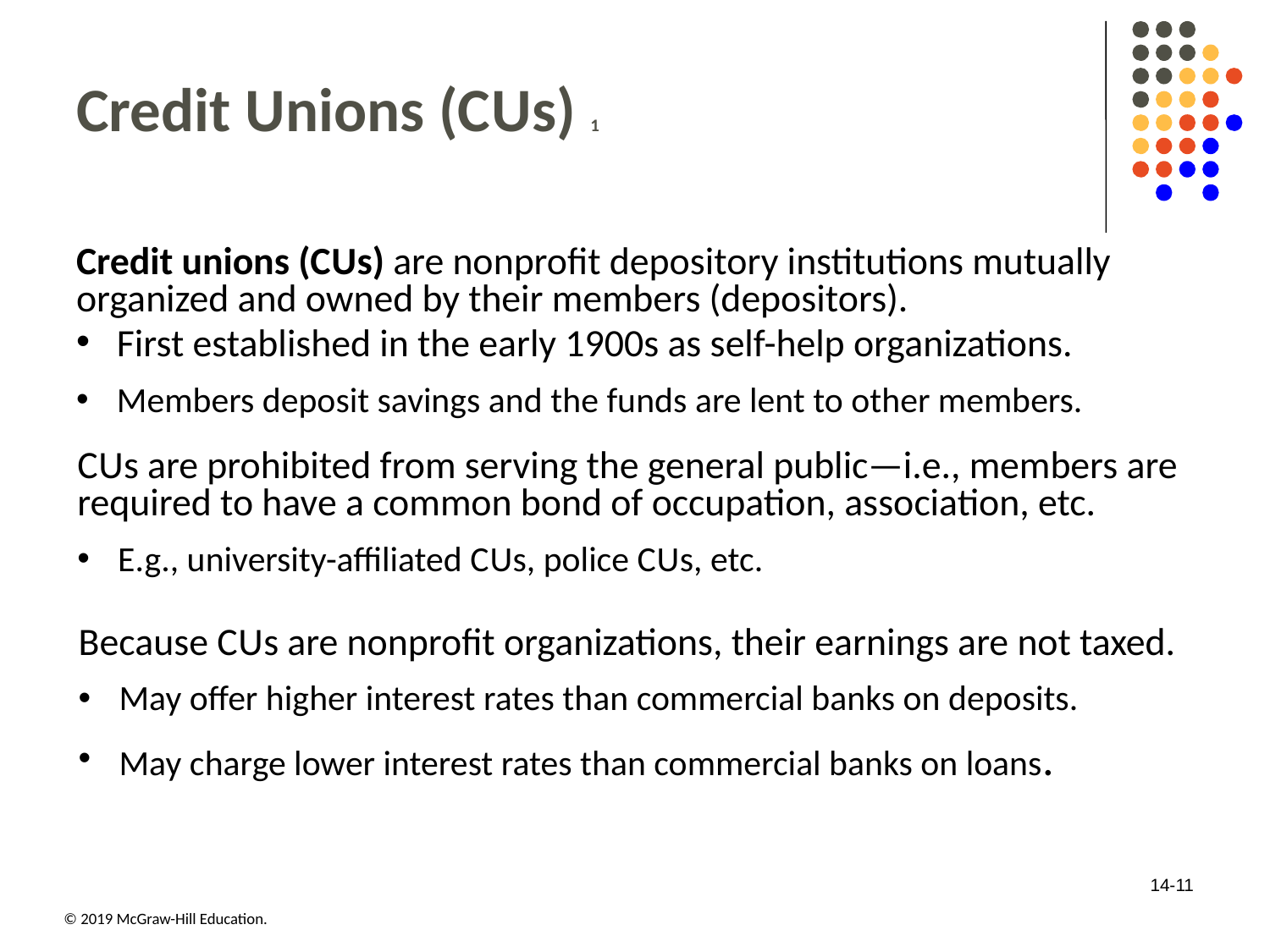

# Credit Unions (C U s) 1
Credit unions (C U s) are nonprofit depository institutions mutually organized and owned by their members (depositors).
First established in the early 1900s as self-help organizations.
Members deposit savings and the funds are lent to other members.
C U s are prohibited from serving the general public—i.e., members are required to have a common bond of occupation, association, etc.
E.g., university-affiliated C U s, police C U s, etc.
Because C U s are nonprofit organizations, their earnings are not taxed.
May offer higher interest rates than commercial banks on deposits.
May charge lower interest rates than commercial banks on loans.
14-11